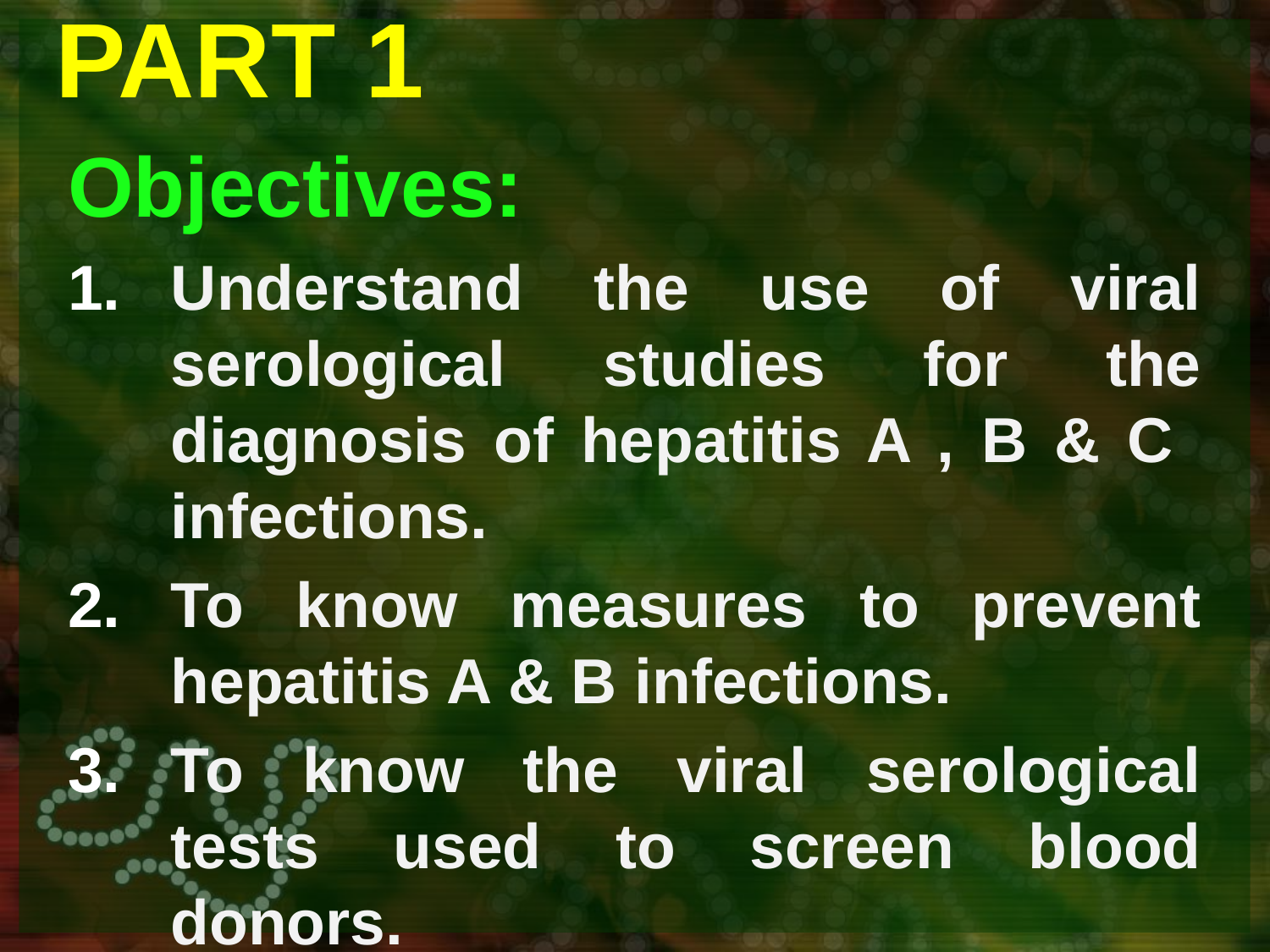

# PART 1
Objectives:
Understand the use of viral serological studies for the diagnosis of hepatitis A , B & C  infections.
To know measures to prevent hepatitis A & B infections.
To know the viral serological tests used to screen blood donors.
Risk of transmission of HBV